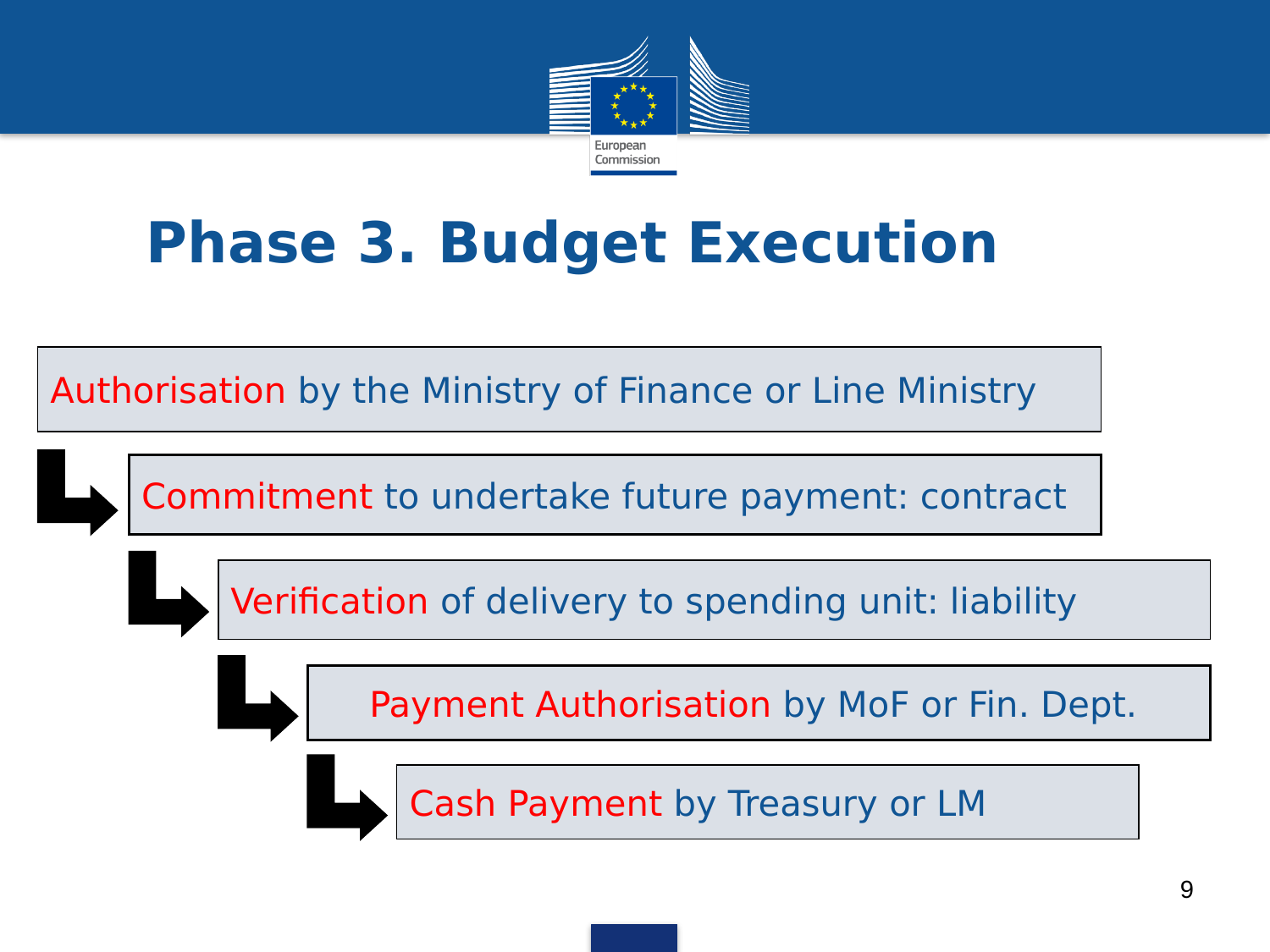

Phase 3. Budget Execution
Authorisation by the Ministry of Finance or Line Ministry

Commitment to undertake future payment: contract

Verification of delivery to spending unit: liability

Payment Authorisation by MoF or Fin. Dept.

Cash Payment by Treasury or LM
9